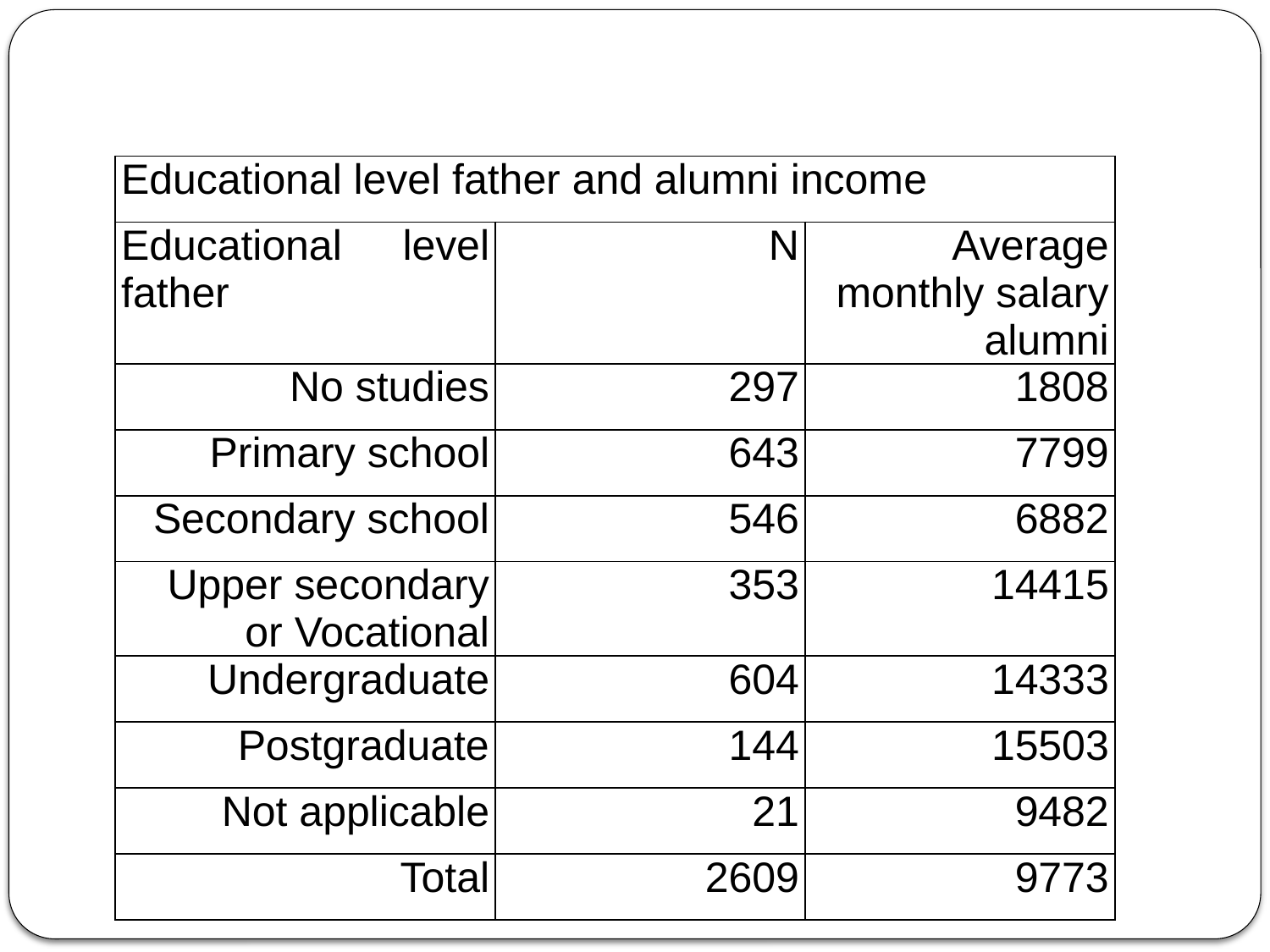

| Educational level father and alumni income |  |  |
| --- | --- | --- |
| Educational level father | N | Average monthly salary alumni |
| No studies | 297 | 1808 |
| Primary school | 643 | 7799 |
| Secondary school | 546 | 6882 |
| Upper secondary or Vocational | 353 | 14415 |
| Undergraduate | 604 | 14333 |
| Postgraduate | 144 | 15503 |
| Not applicable | 21 | 9482 |
| Total | 2609 | 9773 |